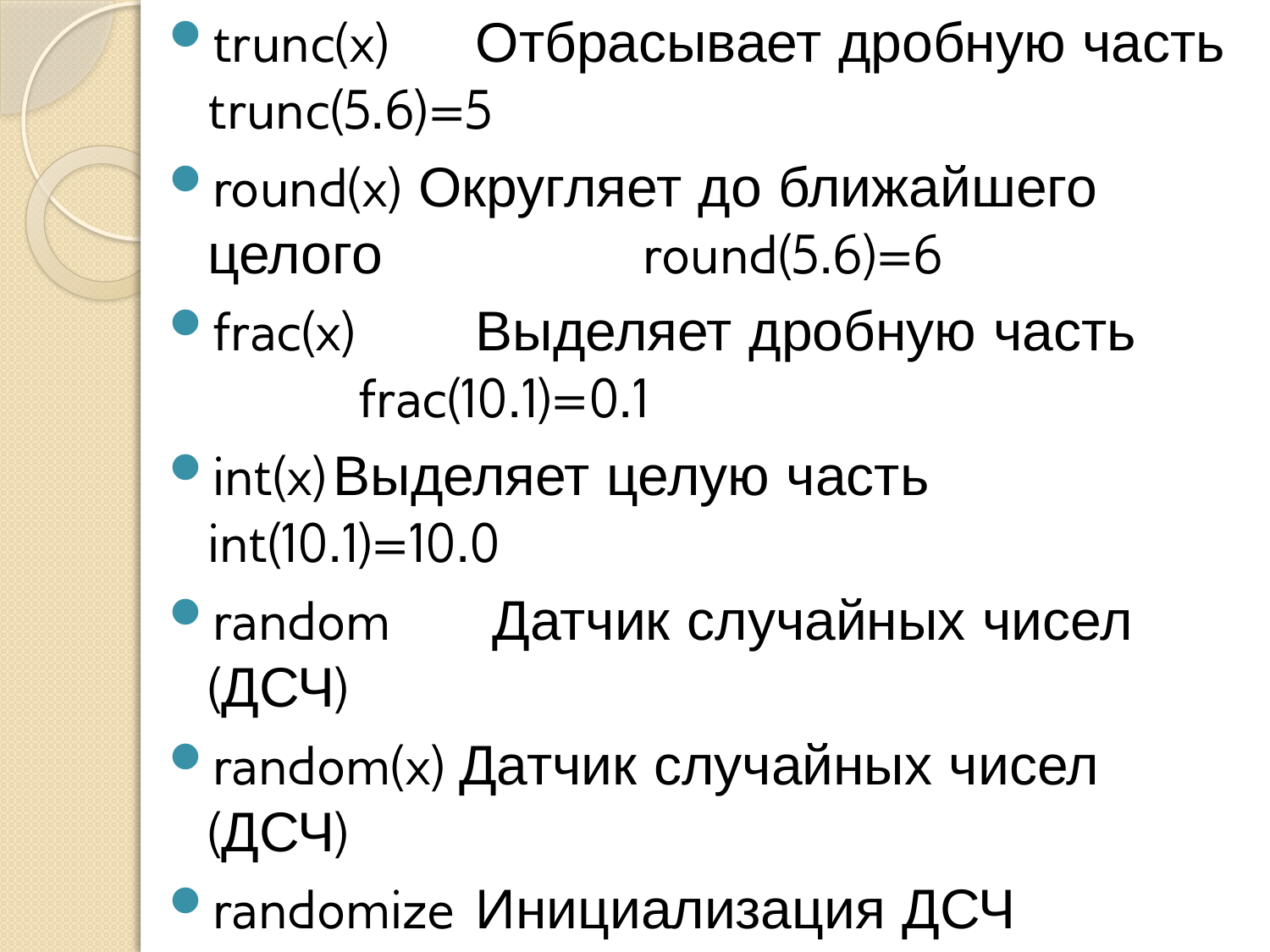

trunc(x)	 Отбрасывает дробную часть trunc(5.6)=5
round(x) Округляет до ближайшего целого	           round(5.6)=6
frac(x)	 Выделяет дробную часть	            frac(10.1)=0.1
int(x)	Выделяет целую часть	 int(10.1)=10.0
random	  Датчик случайных чисел (ДСЧ)
random(x)	Датчик случайных чисел (ДСЧ)
randomize	 Инициализация ДСЧ

#